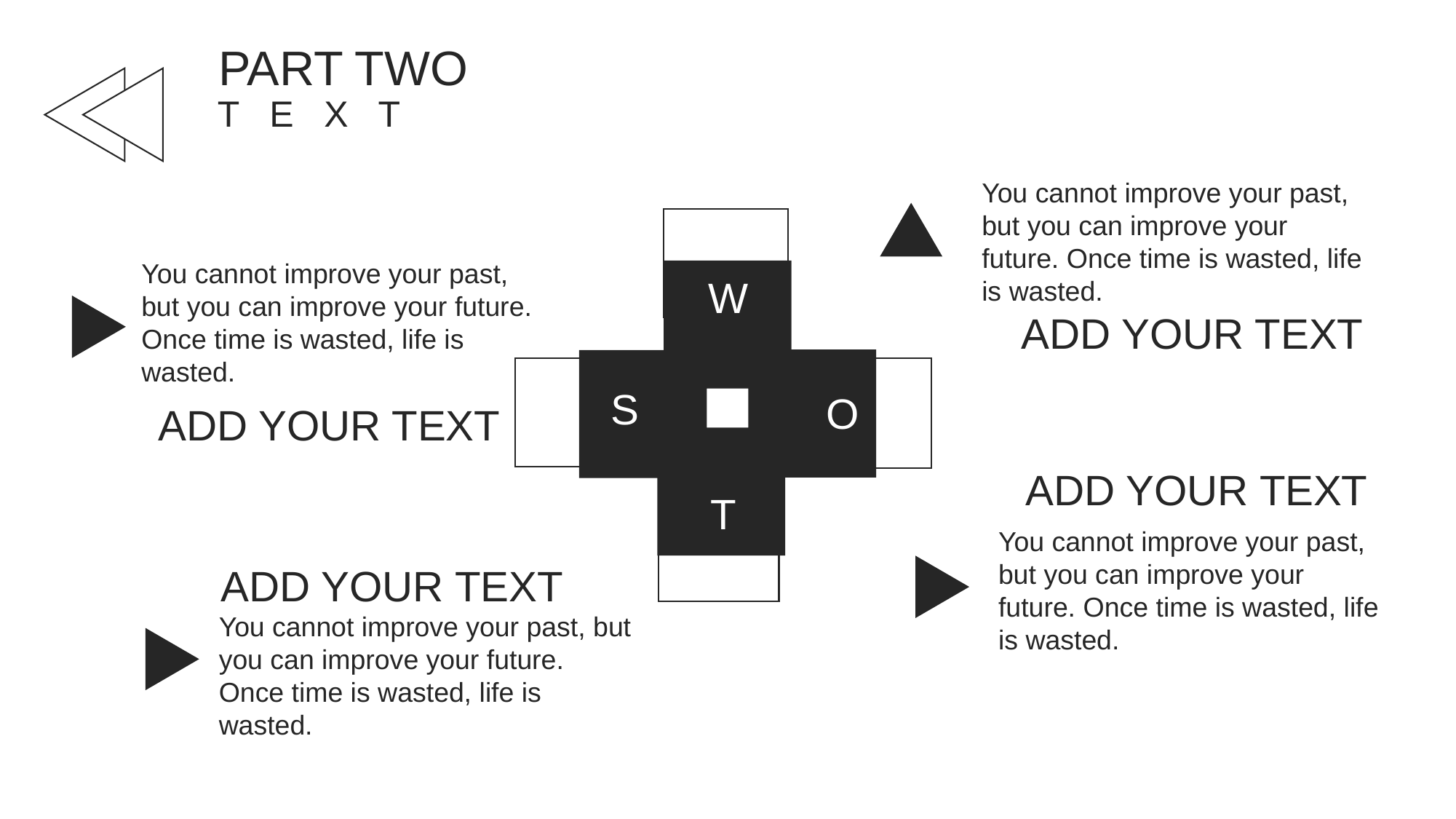

PART TWO

T   E   X   T
You cannot improve your past, but you can improve your future. Once time is wasted, life is wasted.

You cannot improve your past, but you can improve your future. Once time is wasted, life is wasted.

W

ADD YOUR TEXT

S
O
ADD YOUR TEXT
ADD YOUR TEXT
T

You cannot improve your past, but you can improve your future. Once time is wasted, life is wasted.
ADD YOUR TEXT

You cannot improve your past, but you can improve your future. Once time is wasted, life is wasted.